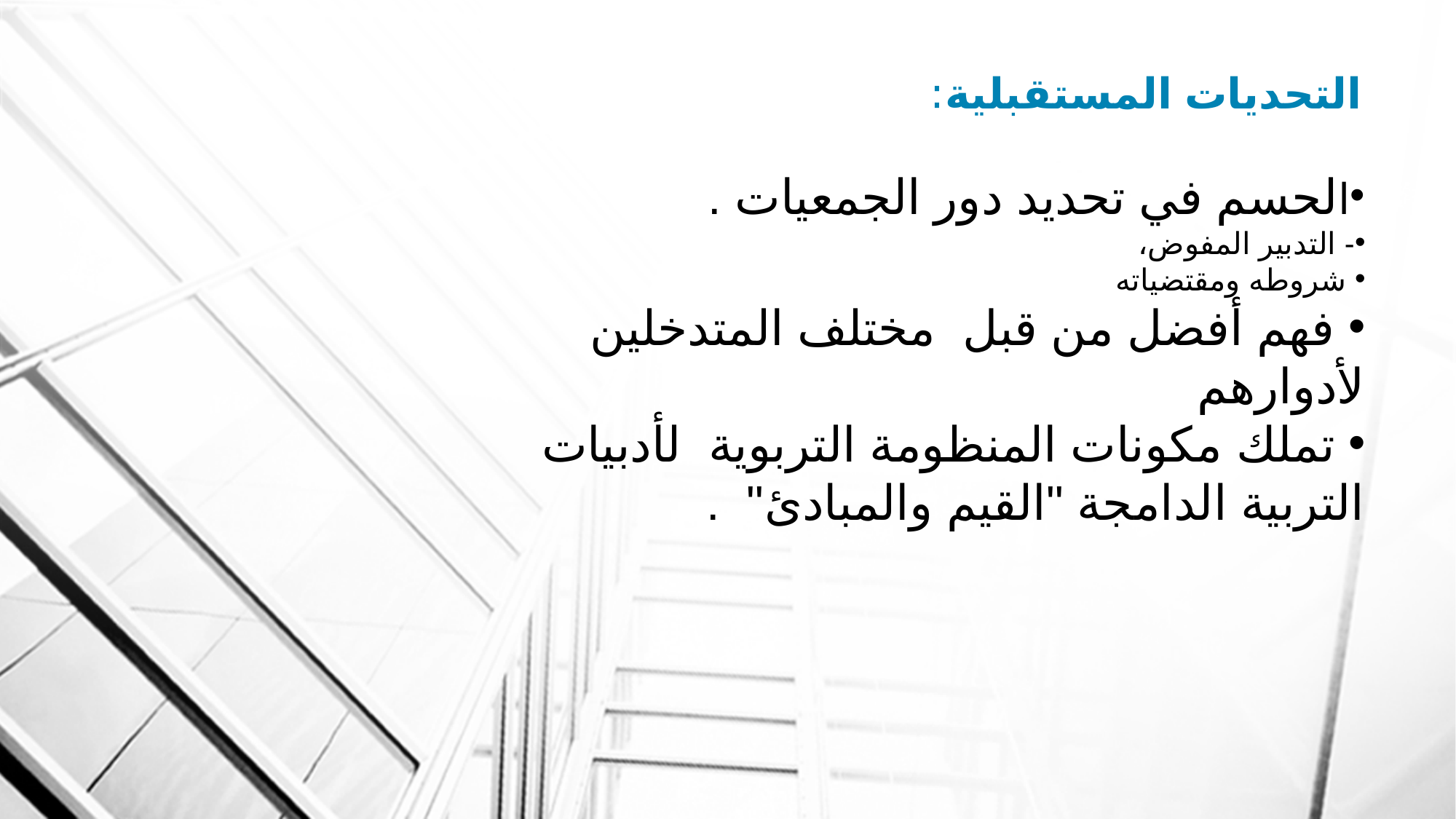

# التحديات المستقبلية:
الحسم في تحديد دور الجمعيات .
- التدبير المفوض،
 شروطه ومقتضياته
 فهم أفضل من قبل  مختلف المتدخلين لأدوارهم
 تملك مكونات المنظومة التربوية  لأدبيات التربية الدامجة "القيم والمبادئ"  .